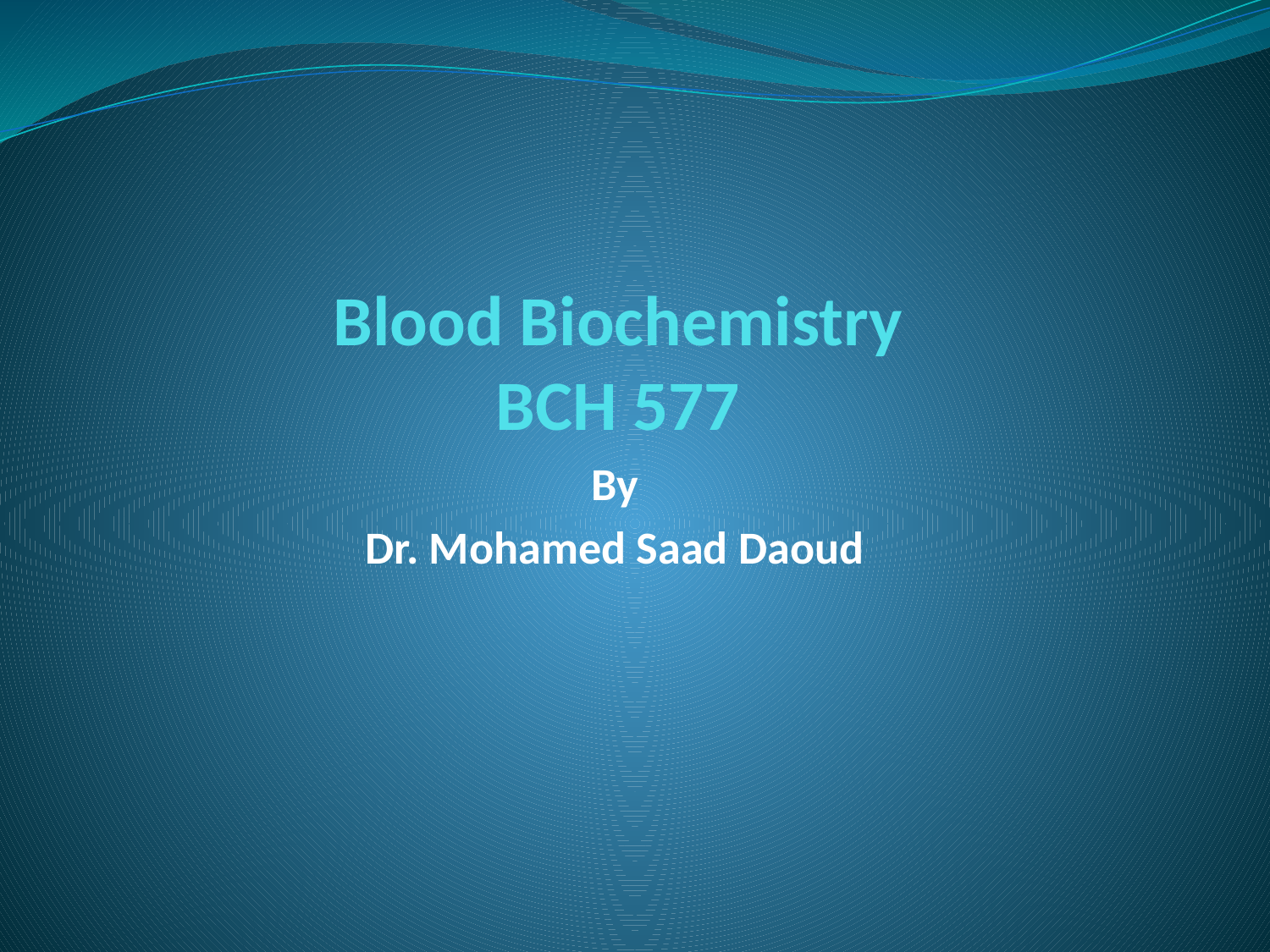

# Blood Biochemistry BCH 577
By
Dr. Mohamed Saad Daoud